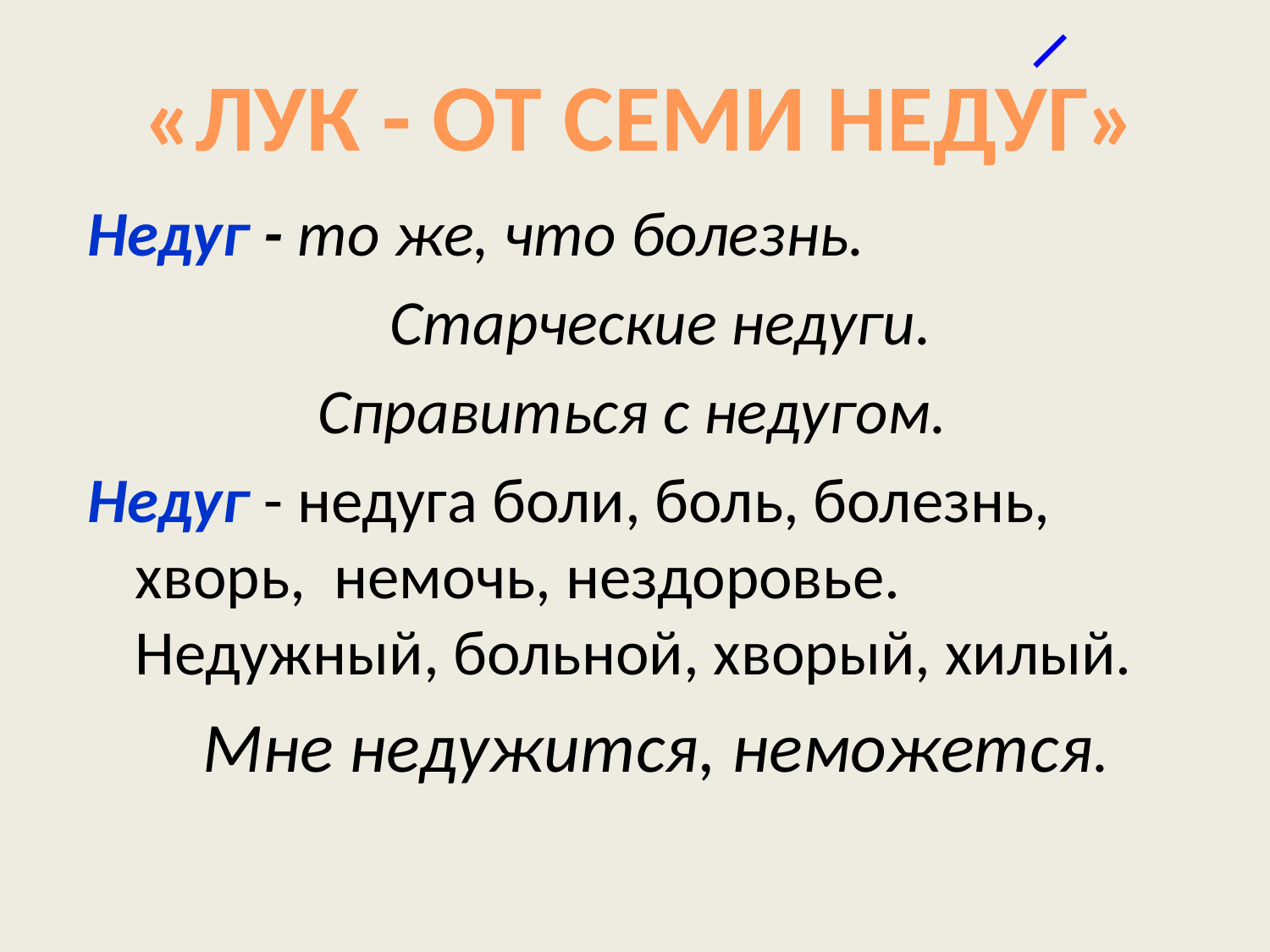

«ЛУК - ОТ СЕМИ НЕДУГ»
Недуг - то же, что болезнь.
                     Старческие недуги.
                Справиться с недугом.
Недуг - недуга боли, боль, болезнь, хворь,  немочь, нездоровье. Недужный, больной, хворый, хилый.
        Мне недужится, неможется.